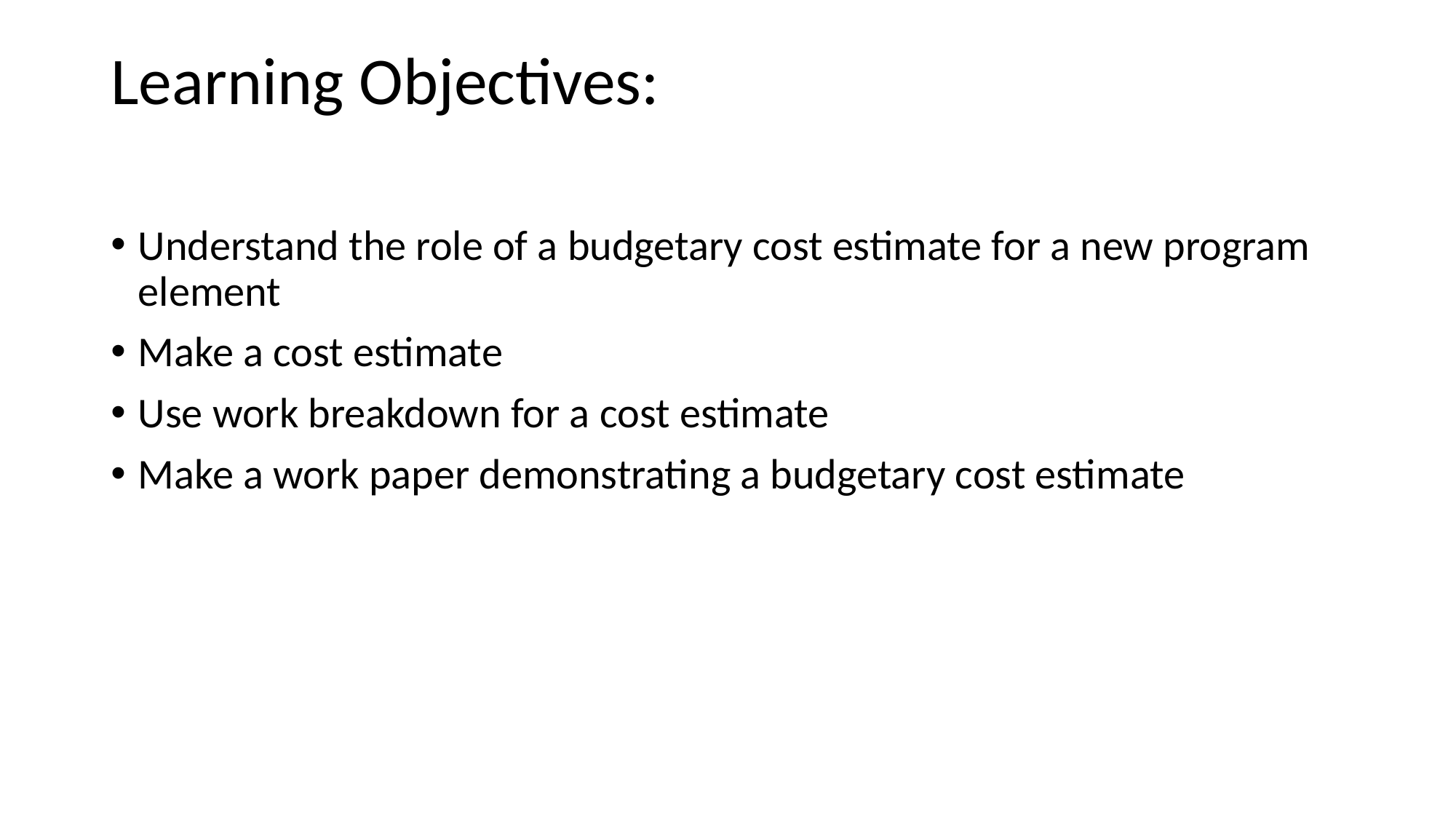

# Learning Objectives:
Understand the role of a budgetary cost estimate for a new program element
Make a cost estimate
Use work breakdown for a cost estimate
Make a work paper demonstrating a budgetary cost estimate